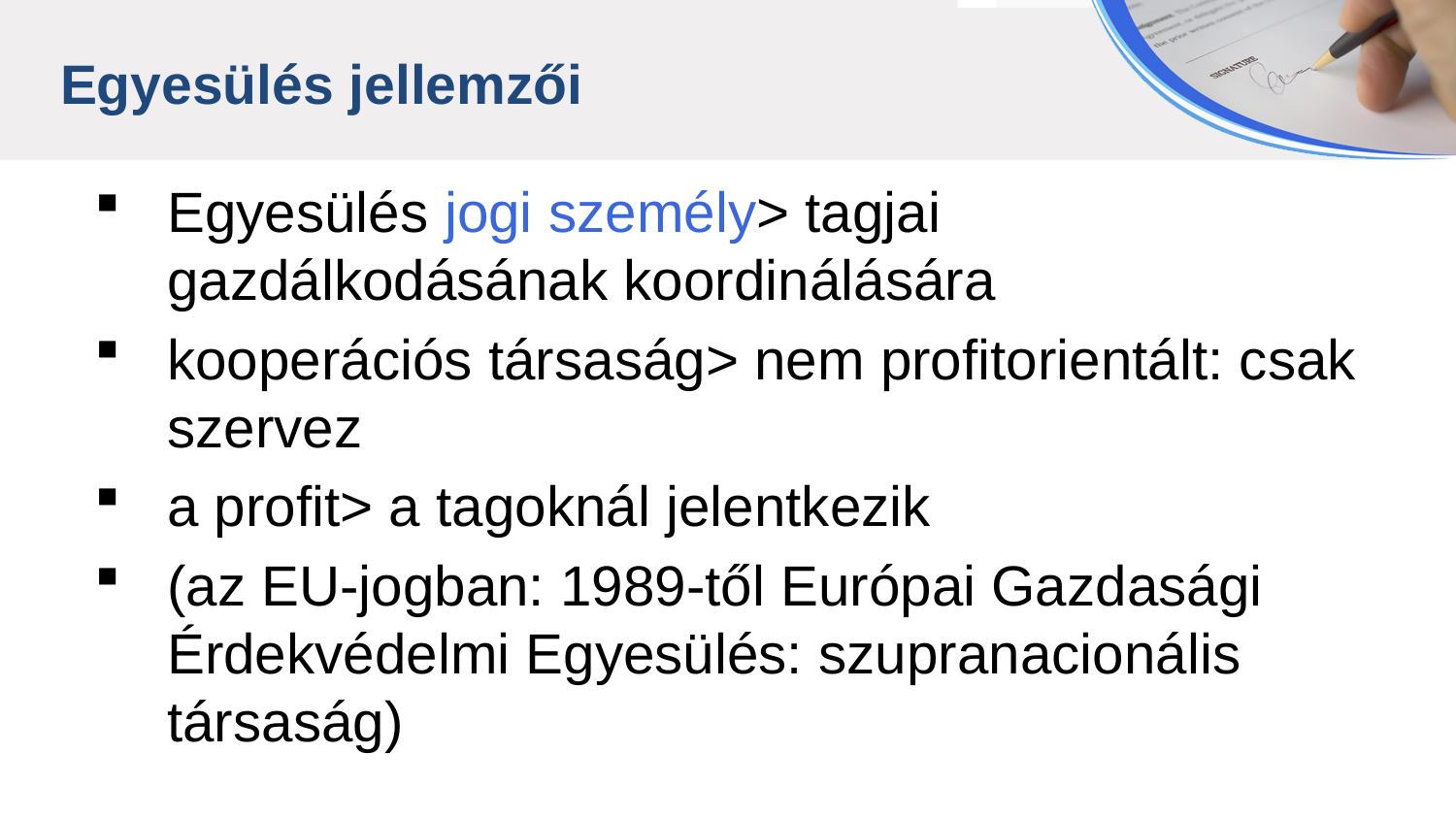

Egyesülés jellemzői
Egyesülés jogi személy> tagjai gazdálkodásának koordinálására
kooperációs társaság> nem profitorientált: csak szervez
a profit> a tagoknál jelentkezik
(az EU-jogban: 1989-től Európai Gazdasági Érdekvédelmi Egyesülés: szupranacionális társaság)